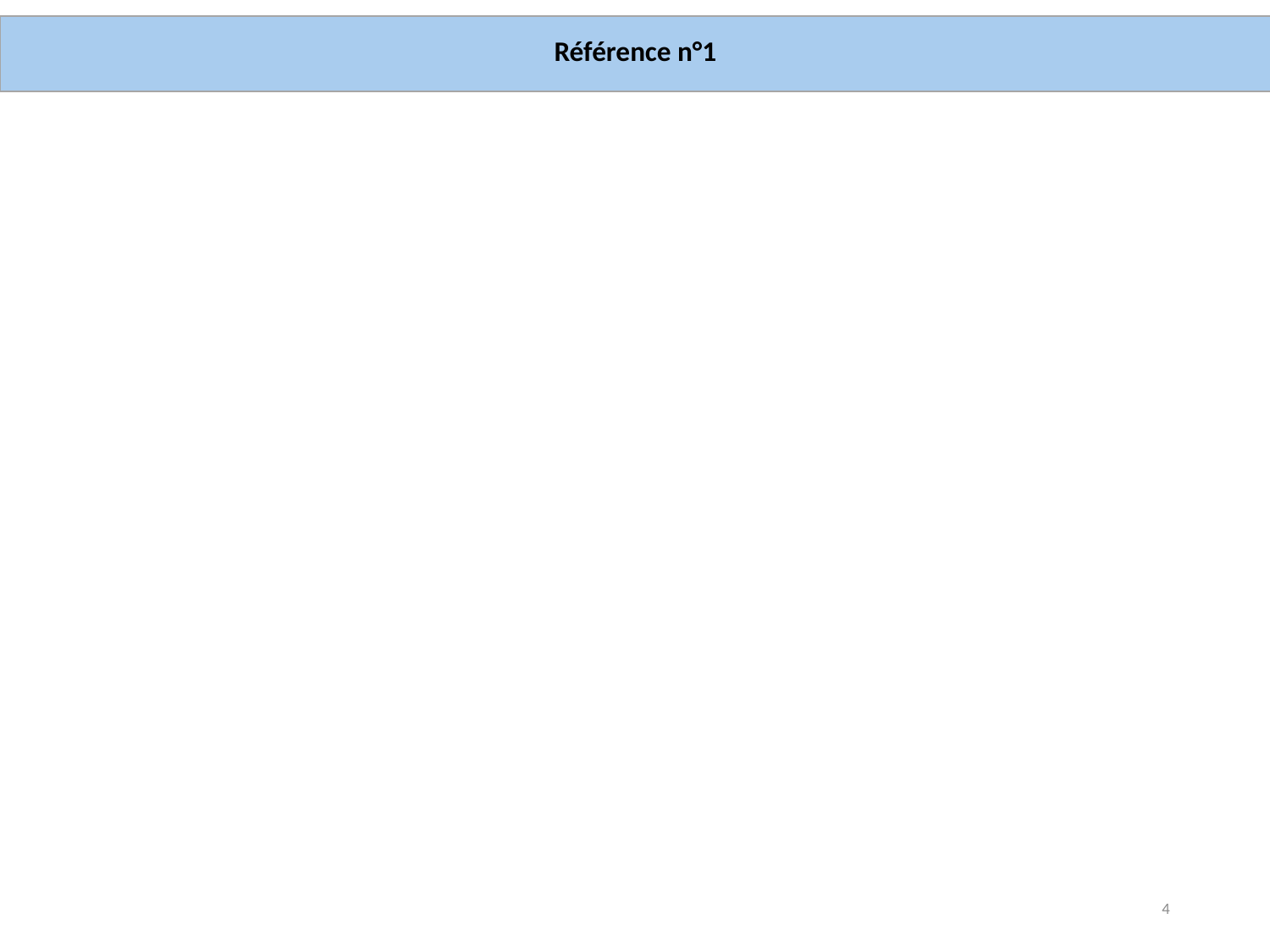

| Référence n°1 |
| --- |
4